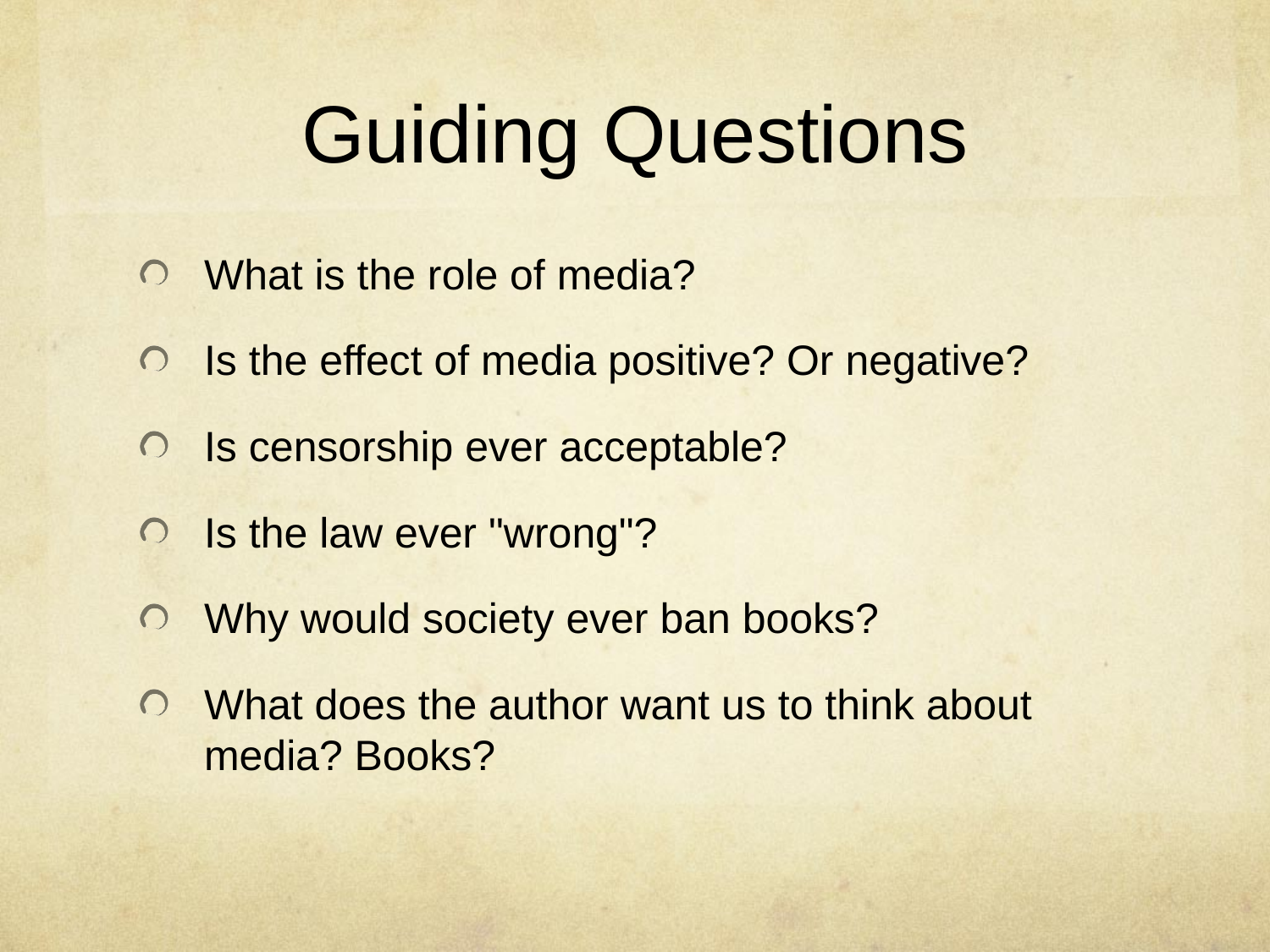

# Guiding Questions
What is the role of media?
Is the effect of media positive? Or negative?
Is censorship ever acceptable?
Is the law ever "wrong"?
Why would society ever ban books?
What does the author want us to think about media? Books?